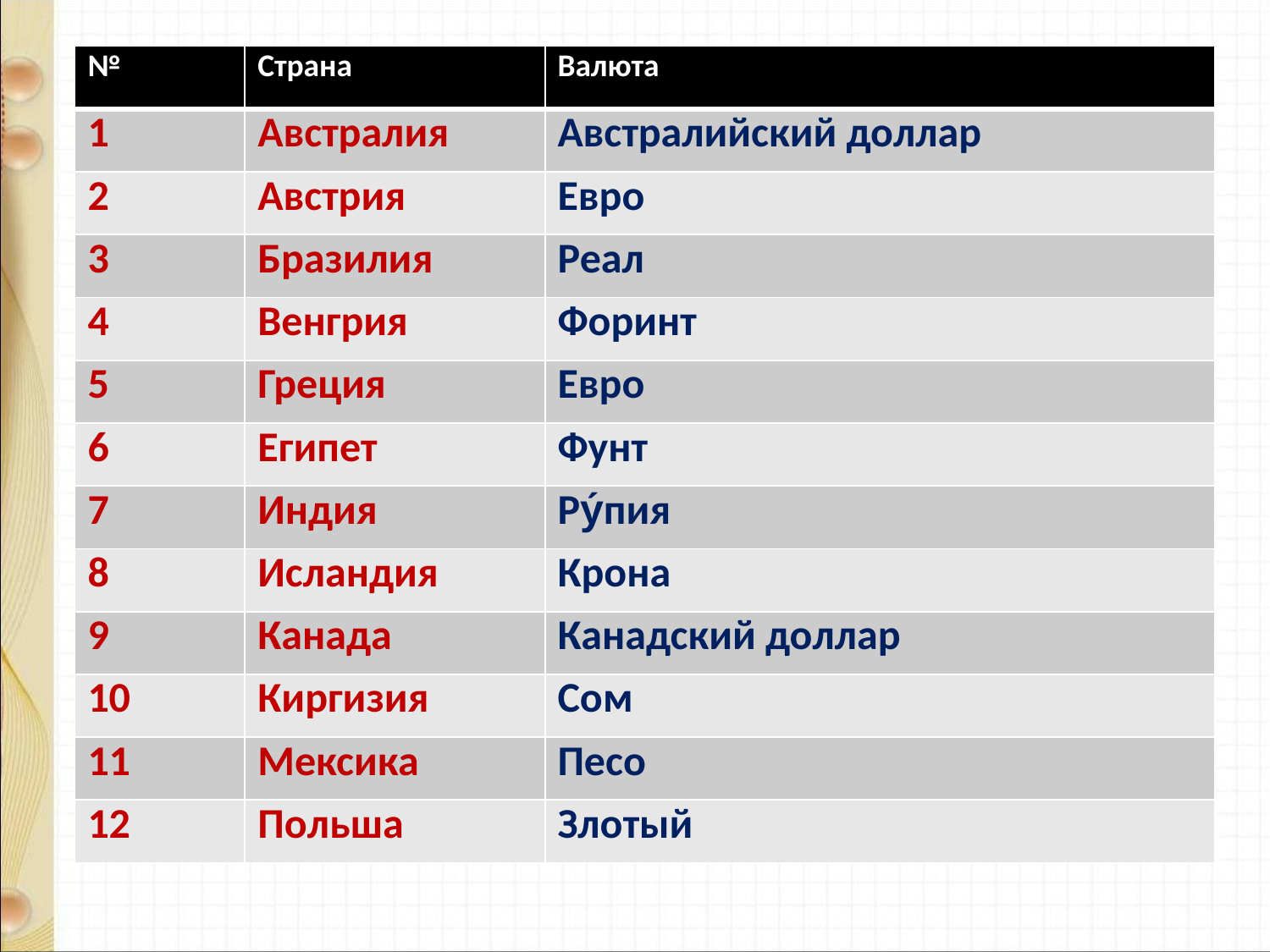

| № | Страна | Валюта |
| --- | --- | --- |
| 1 | Австралия | Австралийский доллар |
| 2 | Австрия | Евро |
| 3 | Бразилия | Реал |
| 4 | Венгрия | Форинт |
| 5 | Греция | Евро |
| 6 | Египет | Фунт |
| 7 | Индия | Ру́пия |
| 8 | Исландия | Крона |
| 9 | Канада | Канадский доллар |
| 10 | Киргизия | Сом |
| 11 | Мексика | Песо |
| 12 | Польша | Злотый |